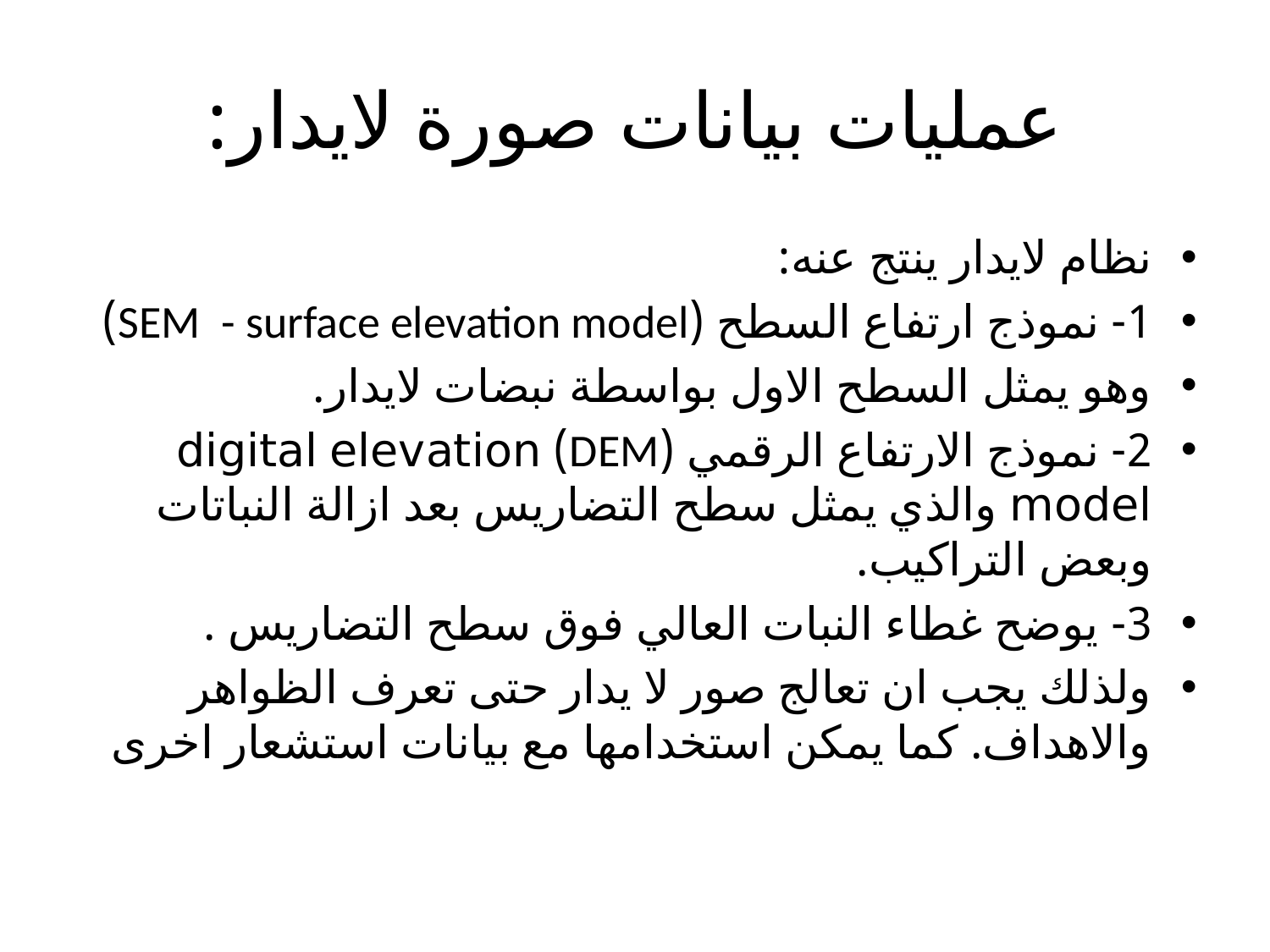

# عمليات بيانات صورة لايدار:
نظام لايدار ينتج عنه:
1- نموذج ارتفاع السطح (SEM  - surface elevation model)
وهو يمثل السطح الاول بواسطة نبضات لايدار.
2- نموذج الارتفاع الرقمي (DEM) digital elevation model والذي يمثل سطح التضاريس بعد ازالة النباتات وبعض التراكيب.
3- يوضح غطاء النبات العالي فوق سطح التضاريس .
ولذلك يجب ان تعالج صور لا يدار حتى تعرف الظواهر والاهداف. كما يمكن استخدامها مع بيانات استشعار اخرى